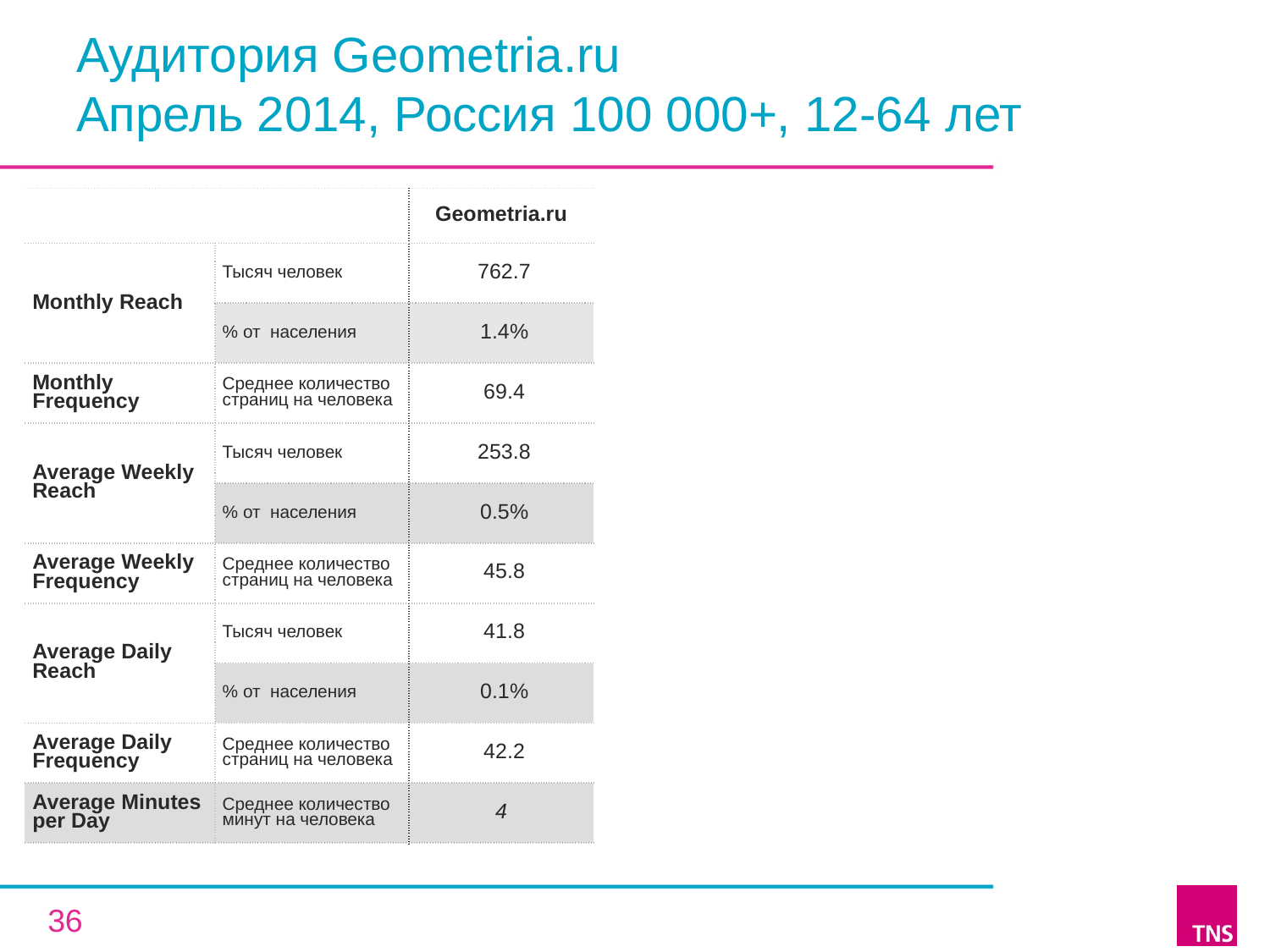

# Аудитория Geometria.ru Апрель 2014, Россия 100 000+, 12-64 лет
|  |  | Geometria.ru |
| --- | --- | --- |
| Monthly Reach | Тысяч человек | 762.7 |
|  | % от населения | 1.4% |
| Monthly Frequency | Среднее количество страниц на человека | 69.4 |
| Average Weekly Reach | Тысяч человек | 253.8 |
|  | % от населения | 0.5% |
| Average Weekly Frequency | Среднее количество страниц на человека | 45.8 |
| Average Daily Reach | Тысяч человек | 41.8 |
|  | % от населения | 0.1% |
| Average Daily Frequency | Среднее количество страниц на человека | 42.2 |
| Average Minutes per Day | Среднее количество минут на человека | 4 |

36